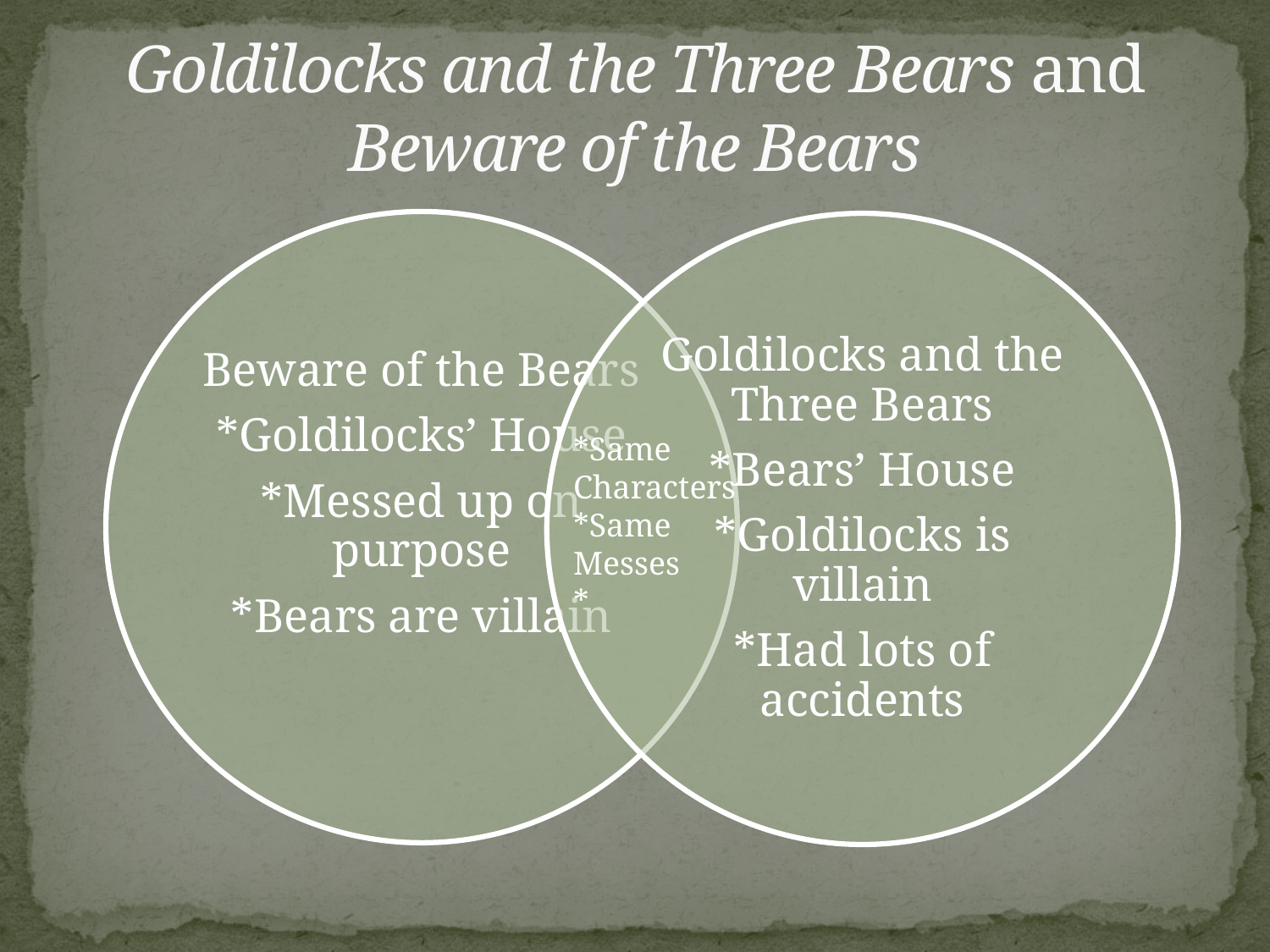

# Goldilocks and the Three Bears and Beware of the Bears
Beware of the Bears
*Goldilocks’ House
*Messed up on purpose
*Bears are villain

Goldilocks and the Three Bears
*Bears’ House
*Goldilocks is villain
*Had lots of accidents
*Same Characters
*Same Messes
*